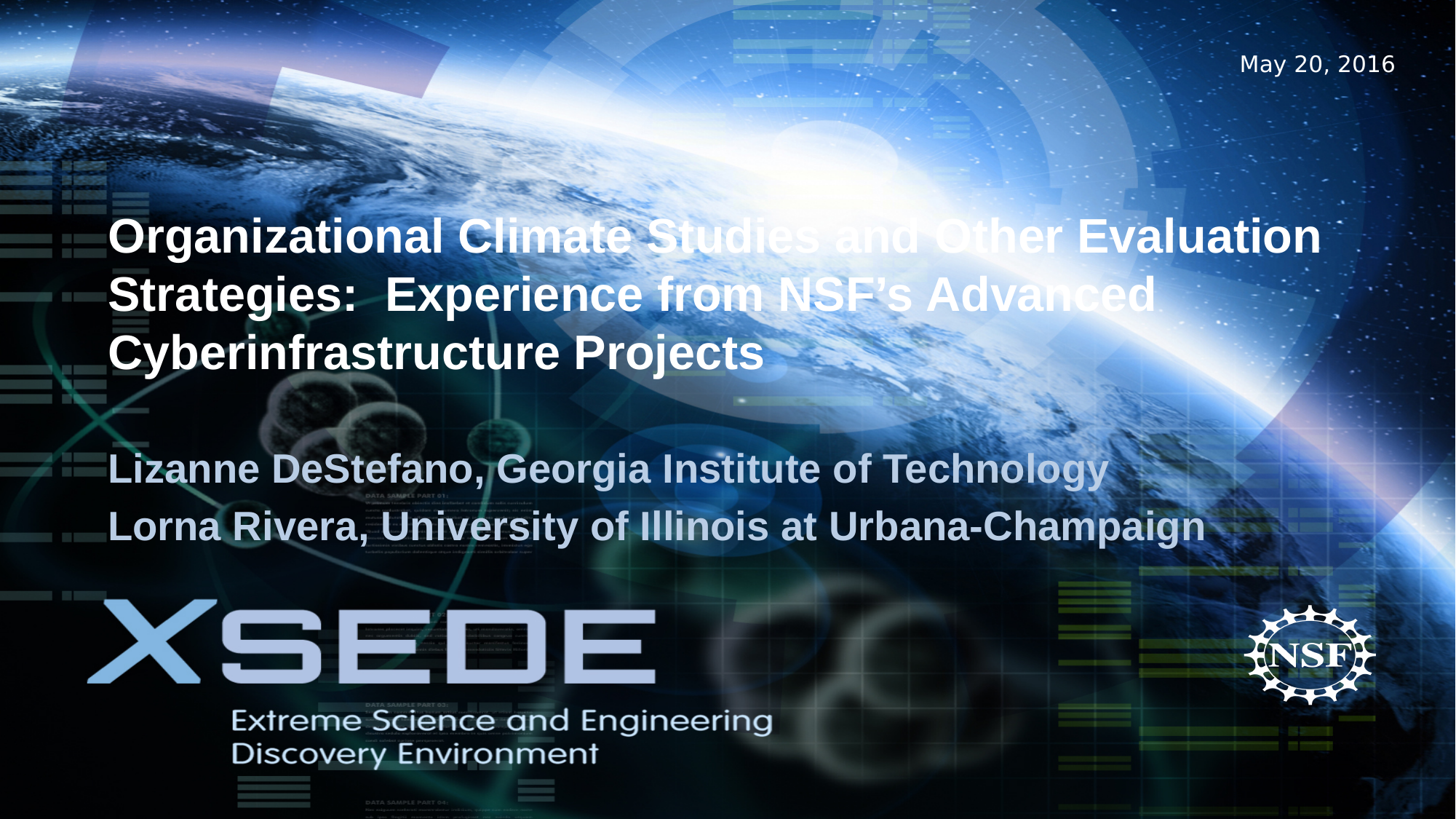

# Organizational Climate Studies and Other Evaluation Strategies:  Experience from NSF’s Advanced Cyberinfrastructure Projects
Lizanne DeStefano, Georgia Institute of Technology
Lorna Rivera, University of Illinois at Urbana-Champaign